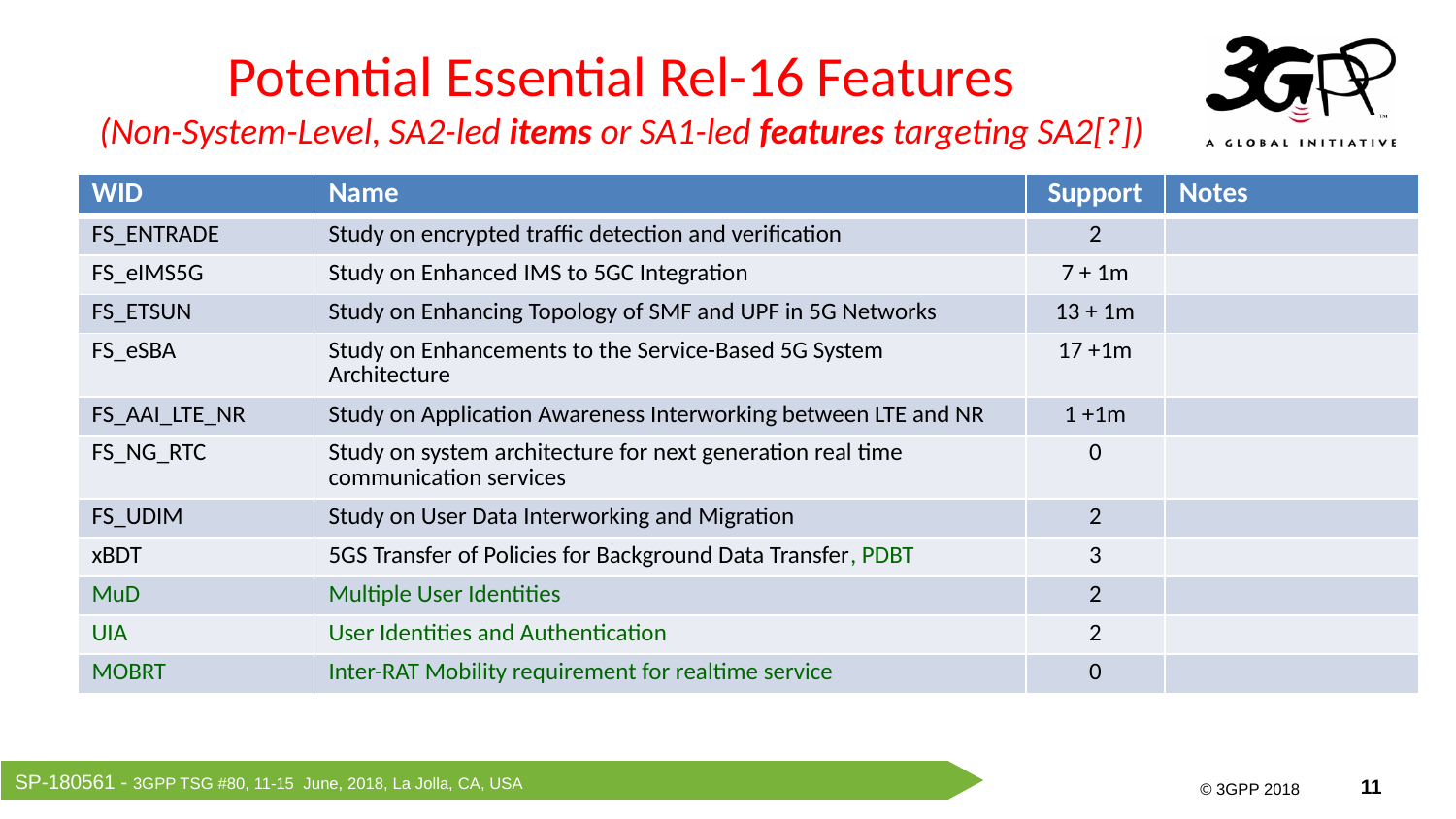

# Potential Essential Rel-16 Features (Non-System-Level, SA2-led items or SA1-led features targeting SA2[?])
| WID | Name | Support | Notes |
| --- | --- | --- | --- |
| FS\_ENTRADE | Study on encrypted traffic detection and verification | 2 |  |
| FS\_eIMS5G | Study on Enhanced IMS to 5GC Integration | 7 + 1m |  |
| FS\_ETSUN | Study on Enhancing Topology of SMF and UPF in 5G Networks | 13 + 1m |  |
| FS\_eSBA | Study on Enhancements to the Service-Based 5G System Architecture | 17 +1m |  |
| FS\_AAI\_LTE\_NR | Study on Application Awareness Interworking between LTE and NR | 1 +1m |  |
| FS\_NG\_RTC | Study on system architecture for next generation real time communication services | 0 |  |
| FS\_UDIM | Study on User Data Interworking and Migration | 2 |  |
| xBDT | 5GS Transfer of Policies for Background Data Transfer, PDBT | 3 |  |
| MuD | Multiple User Identities | 2 |  |
| UIA | User Identities and Authentication | 2 |  |
| MOBRT | Inter-RAT Mobility requirement for realtime service | 0 |  |